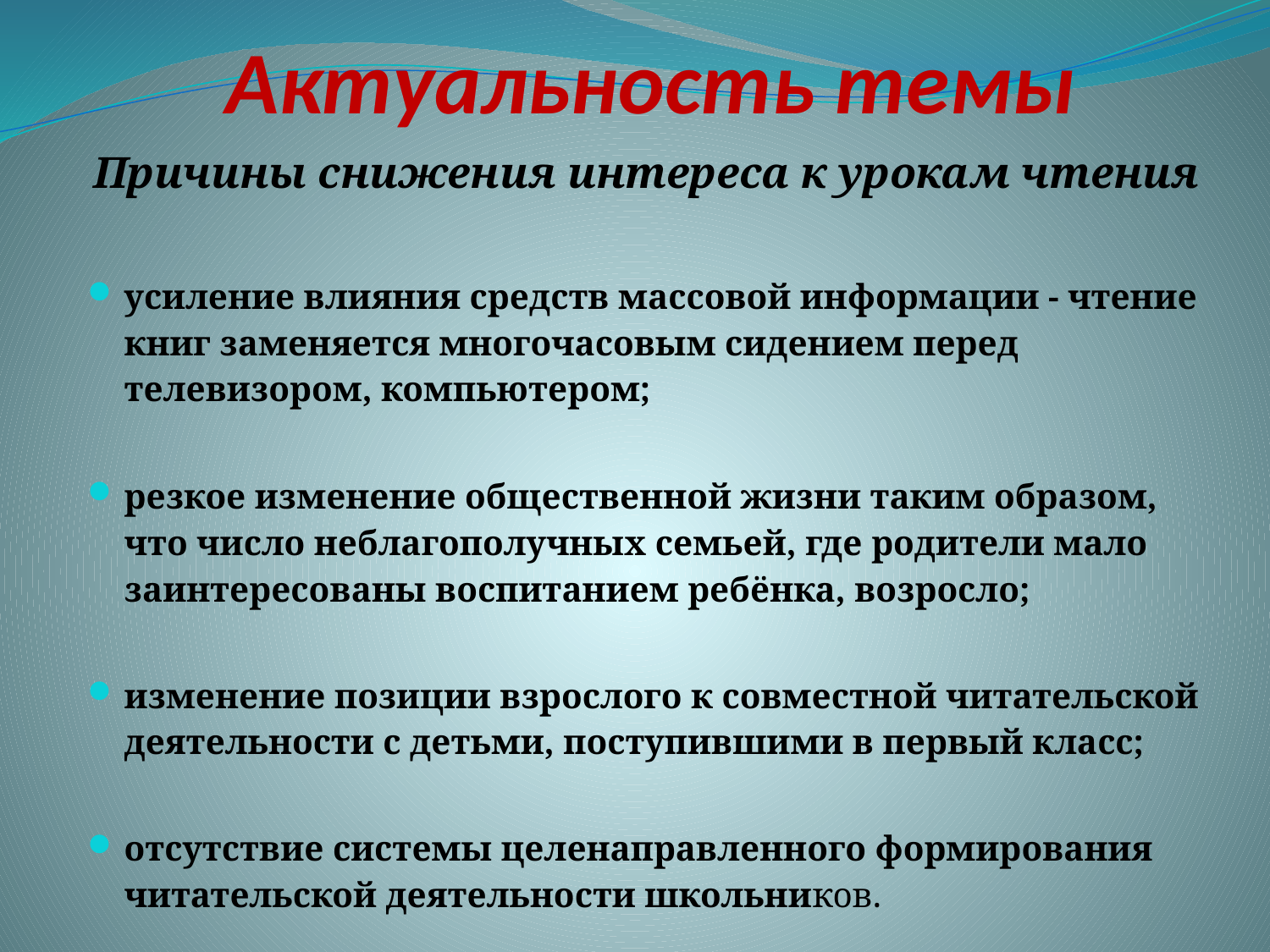

Актуальность темы
Причины снижения интереса к урокам чтения

усиление влияния средств массовой информации - чтение книг заменяется многочасовым сидением перед телевизором, компьютером;

резкое изменение общественной жизни таким образом, что число неблагополучных семьей, где родители мало заинтересованы воспитанием ребёнка, возросло;

изменение позиции взрослого к совместной читательской деятельности с детьми, поступившими в первый класс;

отсутствие системы целенаправленного формирования читательской деятельности школьников.